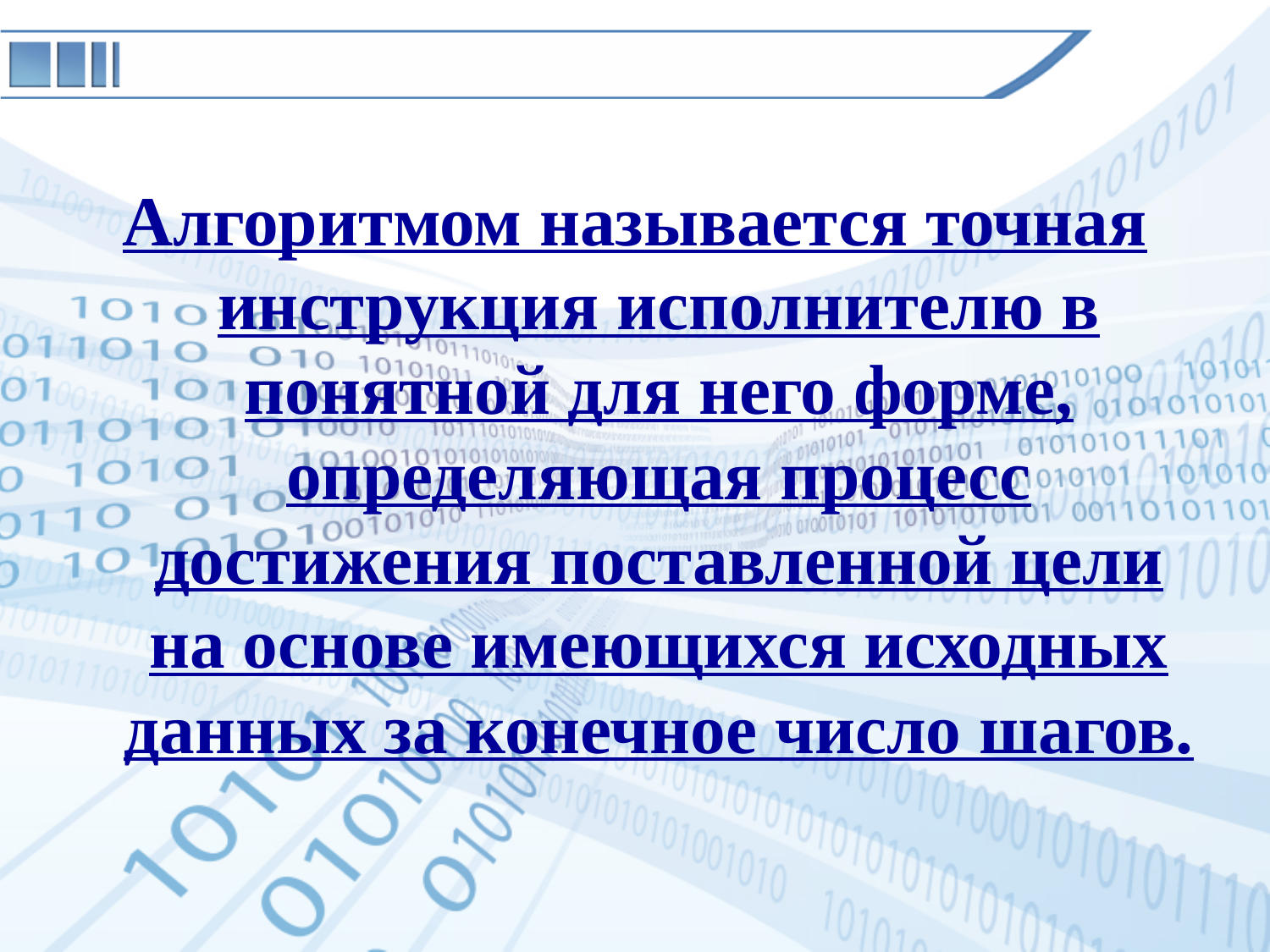

Алгоритмом называется точная инструкция исполнителю в понятной для него форме, определяющая процесс достижения поставленной цели на основе имеющихся исходных данных за конечное число шагов.